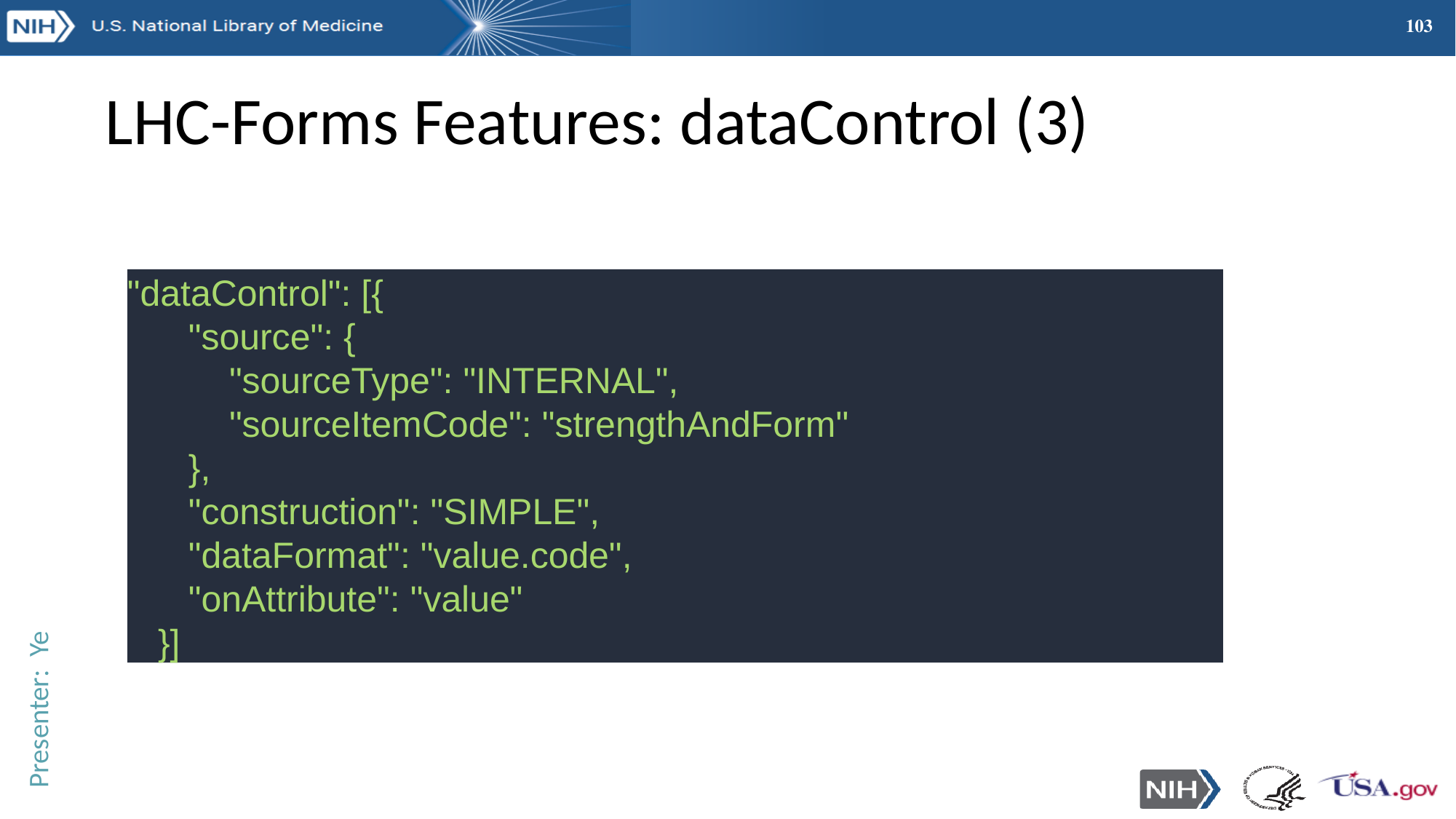

# LHC-Forms Features: dataControl (3)
"dataControl": [{
      "source": {
          "sourceType": "INTERNAL",
          "sourceItemCode": "strengthAndForm"
      },
      "construction": "SIMPLE",
      "dataFormat": "value.code",
      "onAttribute": "value"
   }]
Presenter:  Ye